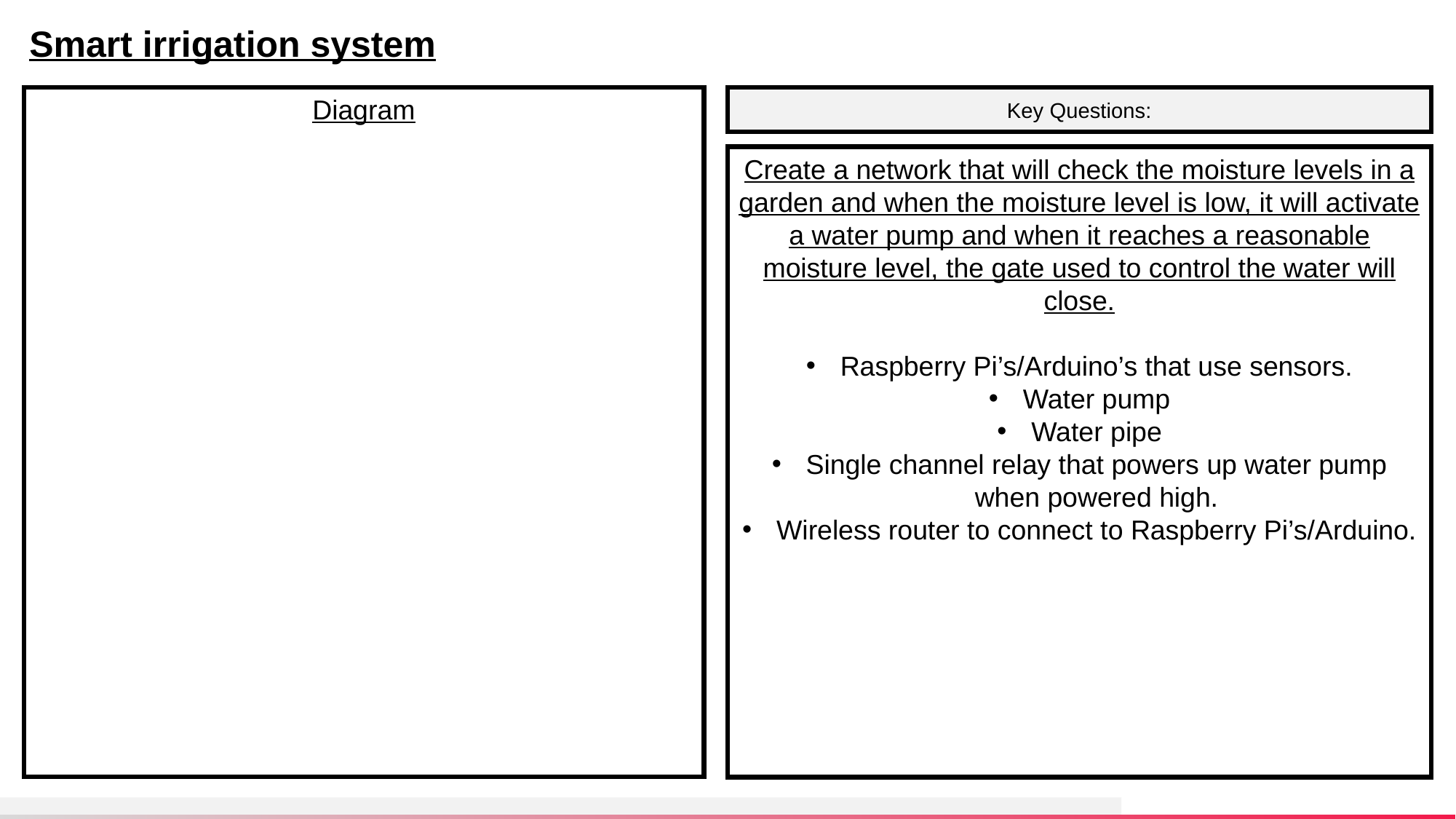

Smart irrigation system
Diagram
Key Questions:
Create a network that will check the moisture levels in a garden and when the moisture level is low, it will activate a water pump and when it reaches a reasonable moisture level, the gate used to control the water will close.

Raspberry Pi’s/Arduino’s that use sensors.
Water pump
Water pipe
Single channel relay that powers up water pump when powered high.
Wireless router to connect to Raspberry Pi’s/Arduino.